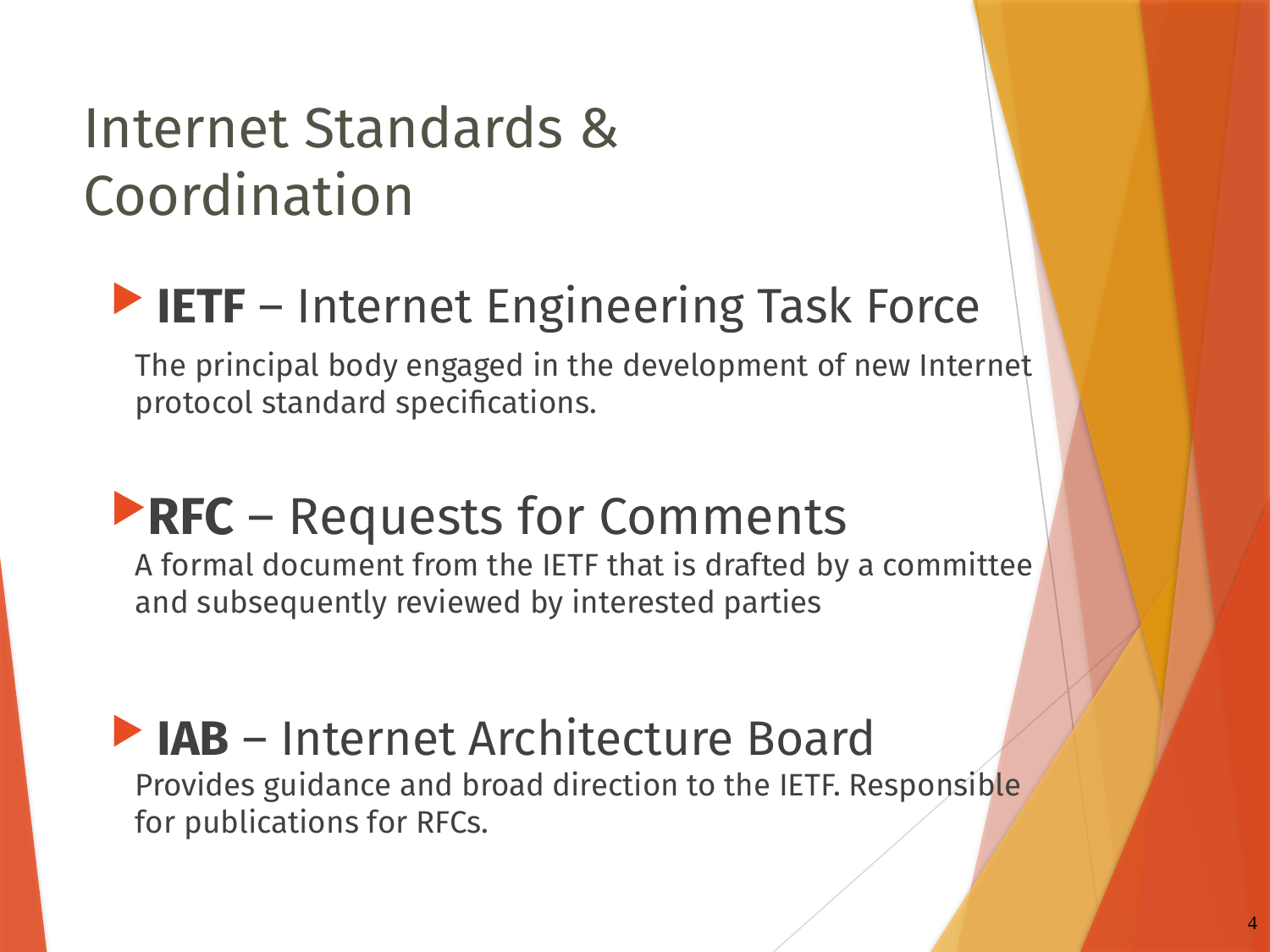

# Internet Standards & Coordination
 IETF – Internet Engineering Task Force
The principal body engaged in the development of new Internet protocol standard specifications.

RFC – Requests for Comments
A formal document from the IETF that is drafted by a committee and subsequently reviewed by interested parties

 IAB – Internet Architecture Board
Provides guidance and broad direction to the IETF. Responsible for publications for RFCs.
4